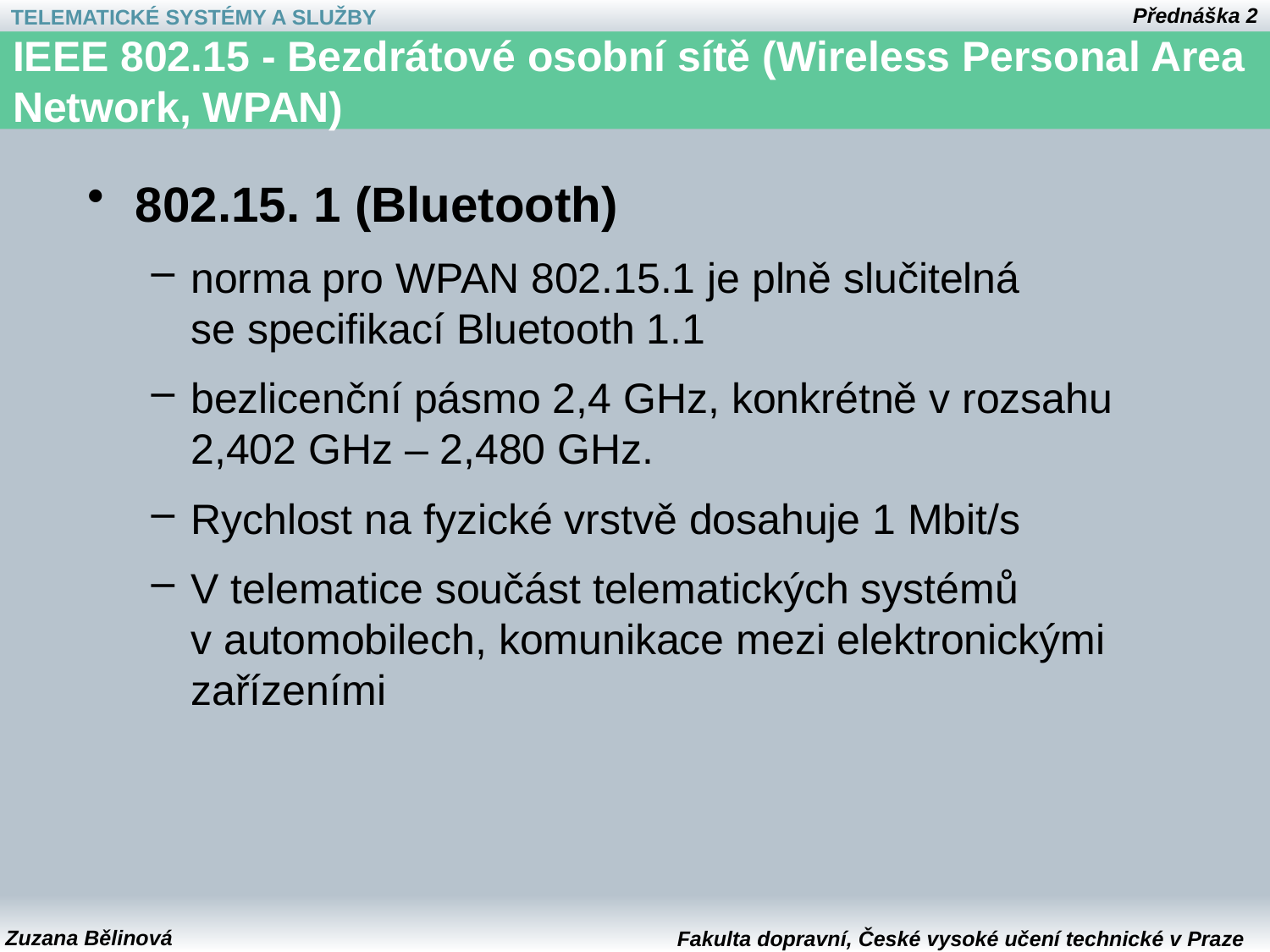

# IEEE 802.15 - Bezdrátové osobní sítě (Wireless Personal Area Network, WPAN)
802.15. 1 (Bluetooth)
norma pro WPAN 802.15.1 je plně slučitelná se specifikací Bluetooth 1.1
bezlicenční pásmo 2,4 GHz, konkrétně v rozsahu 2,402 GHz – 2,480 GHz.
Rychlost na fyzické vrstvě dosahuje 1 Mbit/s
V telematice součást telematických systémů v automobilech, komunikace mezi elektronickými zařízeními